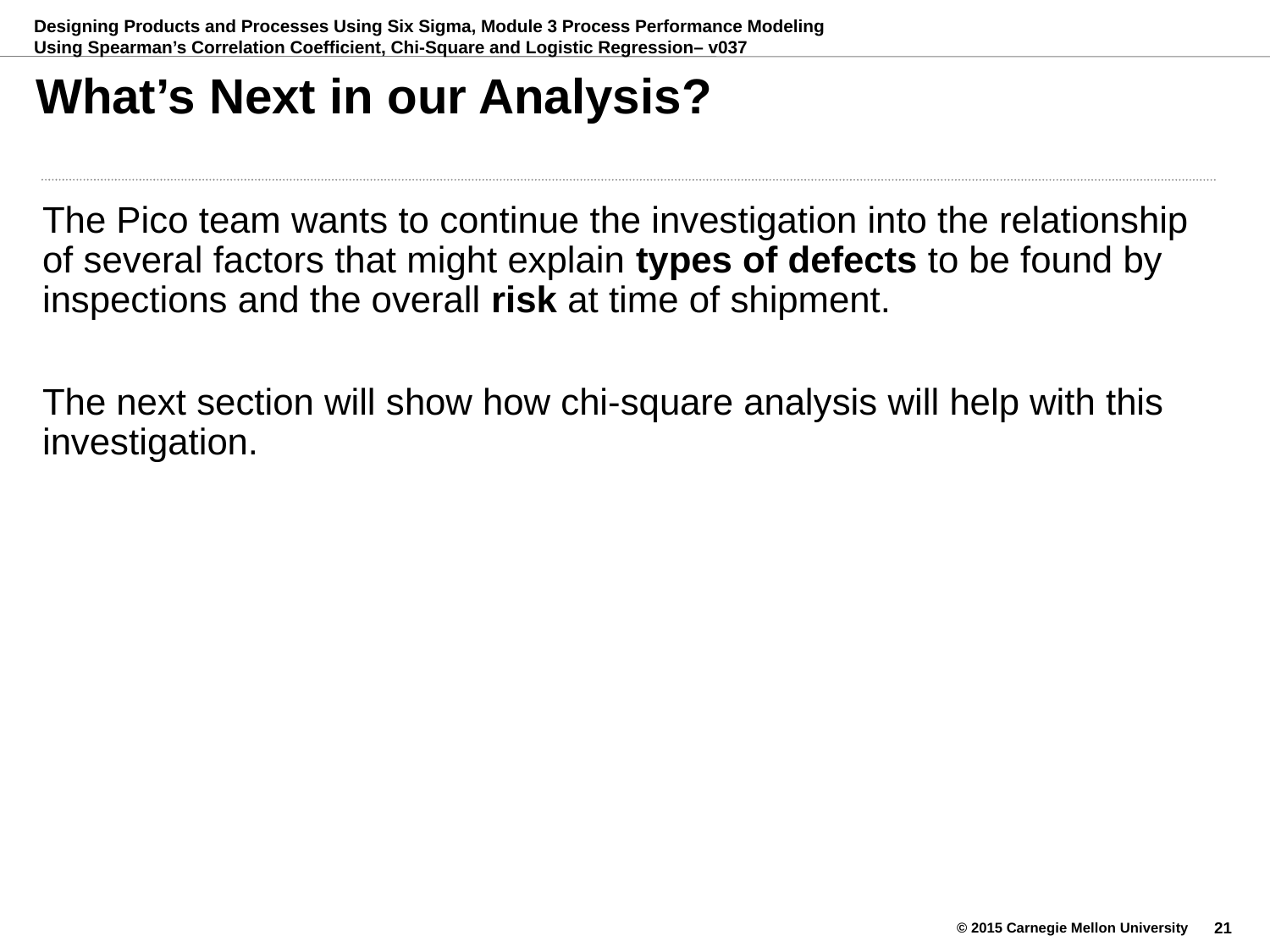

# What’s Next in our Analysis?
The Pico team wants to continue the investigation into the relationship of several factors that might explain types of defects to be found by inspections and the overall risk at time of shipment.

The next section will show how chi-square analysis will help with this investigation.